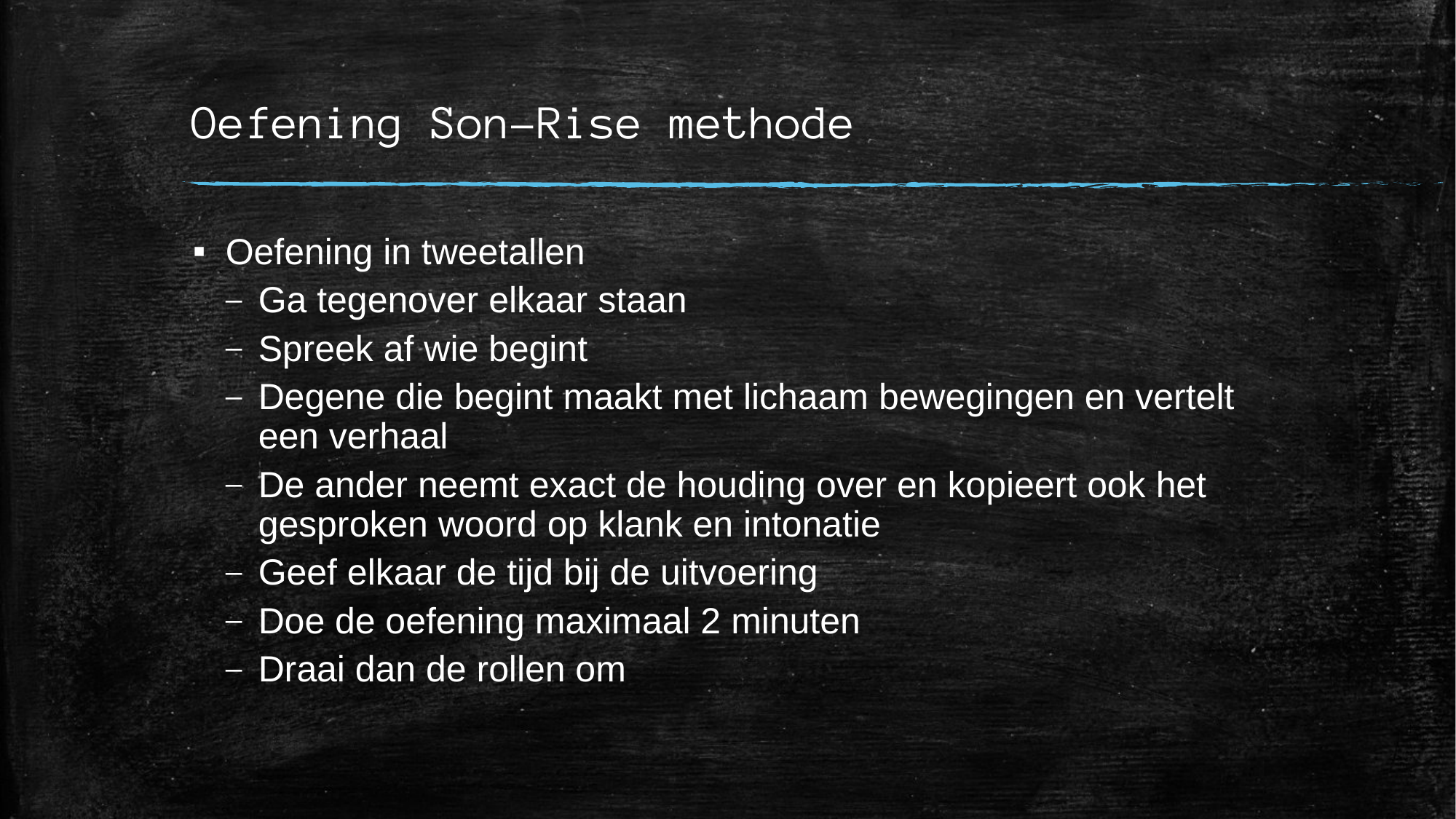

# Oefening Son-Rise methode
Oefening in tweetallen
Ga tegenover elkaar staan
Spreek af wie begint
Degene die begint maakt met lichaam bewegingen en vertelt een verhaal
De ander neemt exact de houding over en kopieert ook het gesproken woord op klank en intonatie
Geef elkaar de tijd bij de uitvoering
Doe de oefening maximaal 2 minuten
Draai dan de rollen om